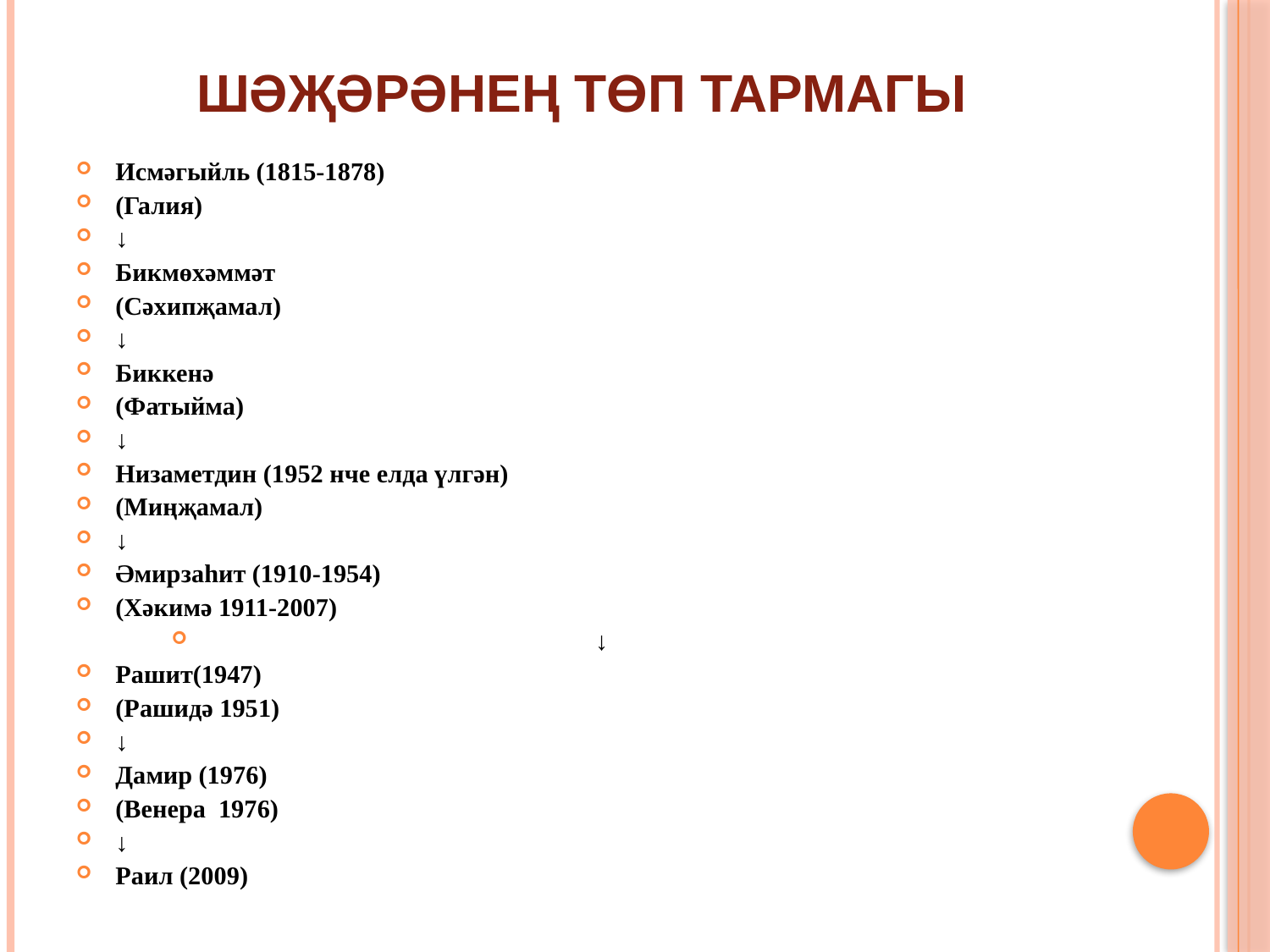

# Шәҗәрәнең төп тармагы
Исмәгыйль (1815-1878)
(Галия)
↓
Бикмөхәммәт
(Сәхипҗамал)
↓
Биккенә
(Фатыйма)
↓
Низаметдин (1952 нче елда үлгән)
(Миңҗамал)
↓
Әмирзаһит (1910-1954)
(Хәкимә 1911-2007)
↓
Рашит(1947)
(Рашидә 1951)
↓
Дамир (1976)
(Венера  1976)
↓
Раил (2009)